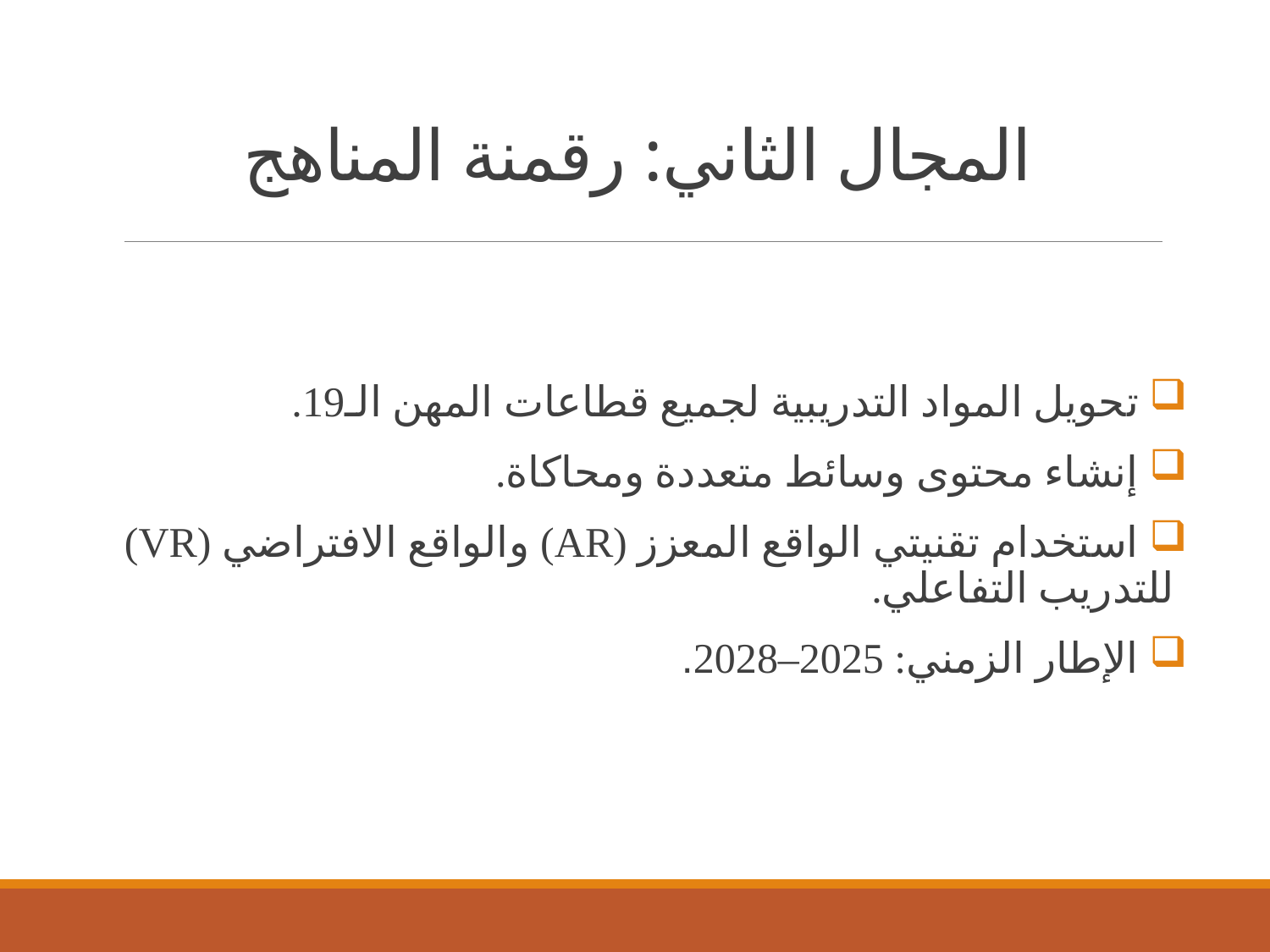

# المجال الثاني: رقمنة المناهج

 تحويل المواد التدريبية لجميع قطاعات المهن الـ19.
 إنشاء محتوى وسائط متعددة ومحاكاة.
 استخدام تقنيتي الواقع المعزز (AR) والواقع الافتراضي (VR) للتدريب التفاعلي.
 الإطار الزمني: 2025–2028.